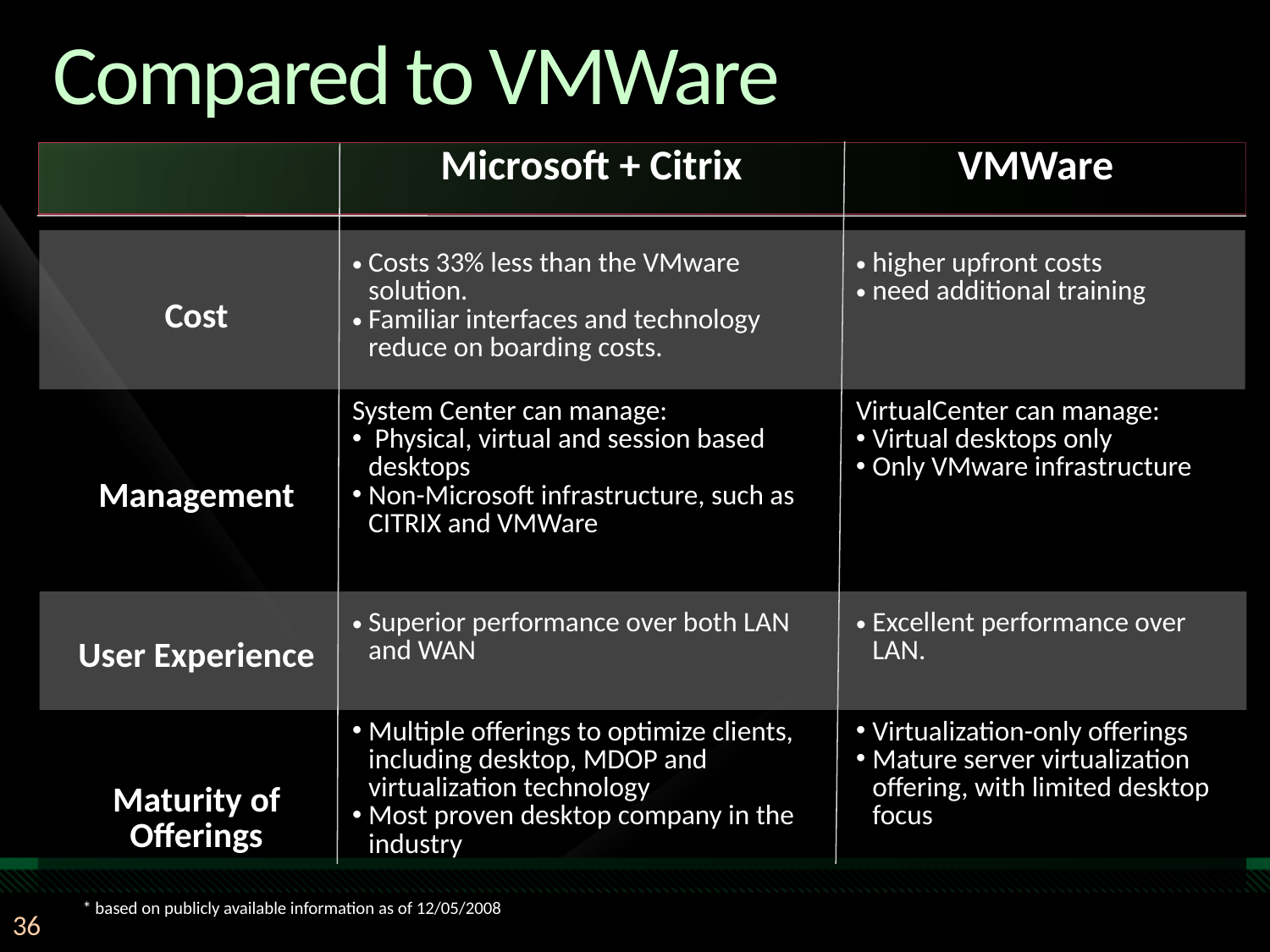

# Compared to VMWare
|  | Microsoft + Citrix | VMWare |
| --- | --- | --- |
| Cost | Costs 33% less than the VMware solution. Familiar interfaces and technology reduce on boarding costs. | higher upfront costs need additional training |
| Management | System Center can manage: Physical, virtual and session based desktops Non-Microsoft infrastructure, such as CITRIX and VMWare | VirtualCenter can manage: Virtual desktops only Only VMware infrastructure |
| User Experience | Superior performance over both LAN and WAN | Excellent performance over LAN. |
| Maturity of Offerings | Multiple offerings to optimize clients, including desktop, MDOP and virtualization technology Most proven desktop company in the industry | Virtualization-only offerings Mature server virtualization offering, with limited desktop focus |

* based on publicly available information as of 12/05/2008
36